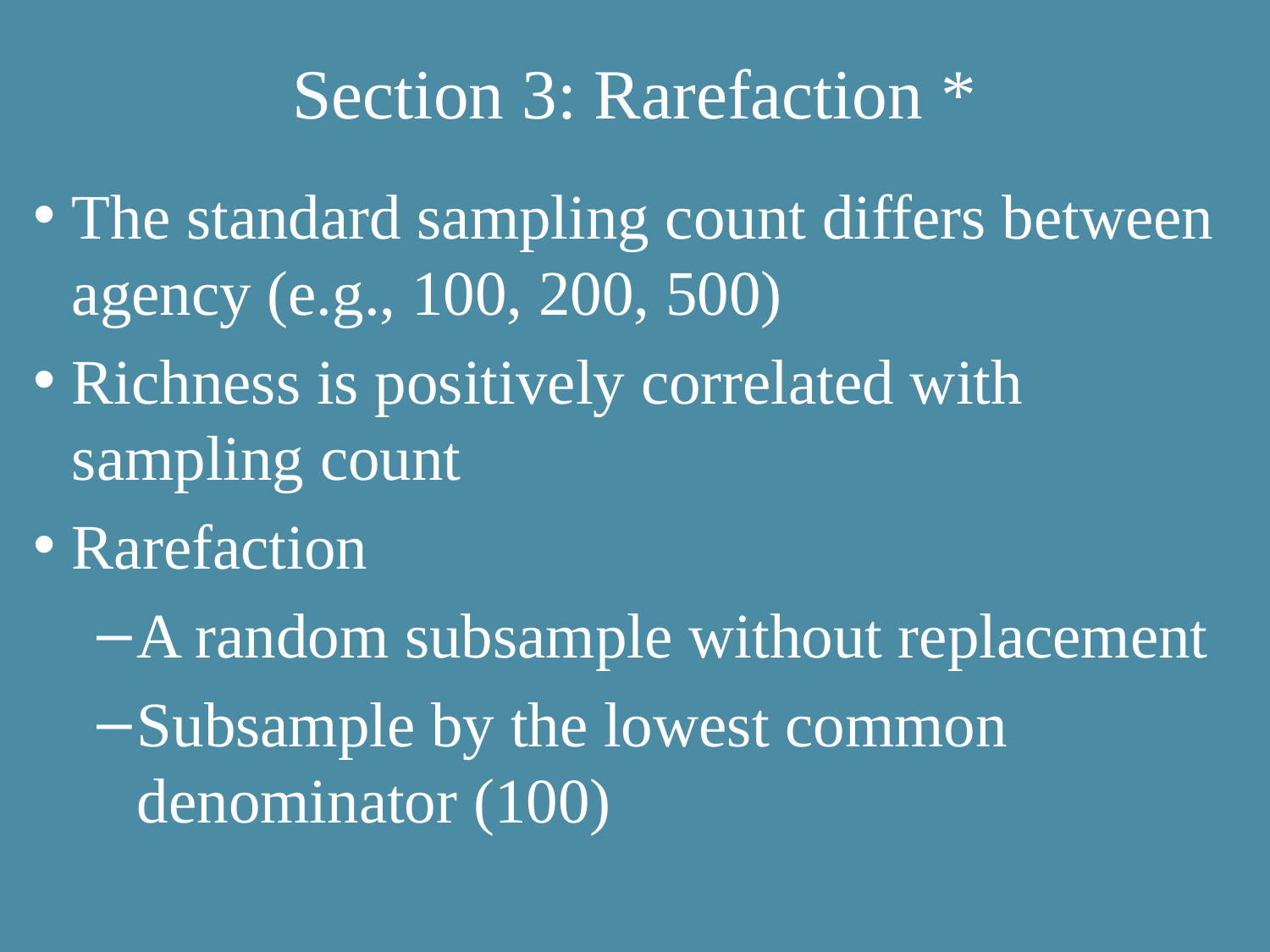

# Section 3: Rarefaction *
The standard sampling count differs between agency (e.g., 100, 200, 500)
Richness is positively correlated with sampling count
Rarefaction
A random subsample without replacement
Subsample by the lowest common denominator (100)